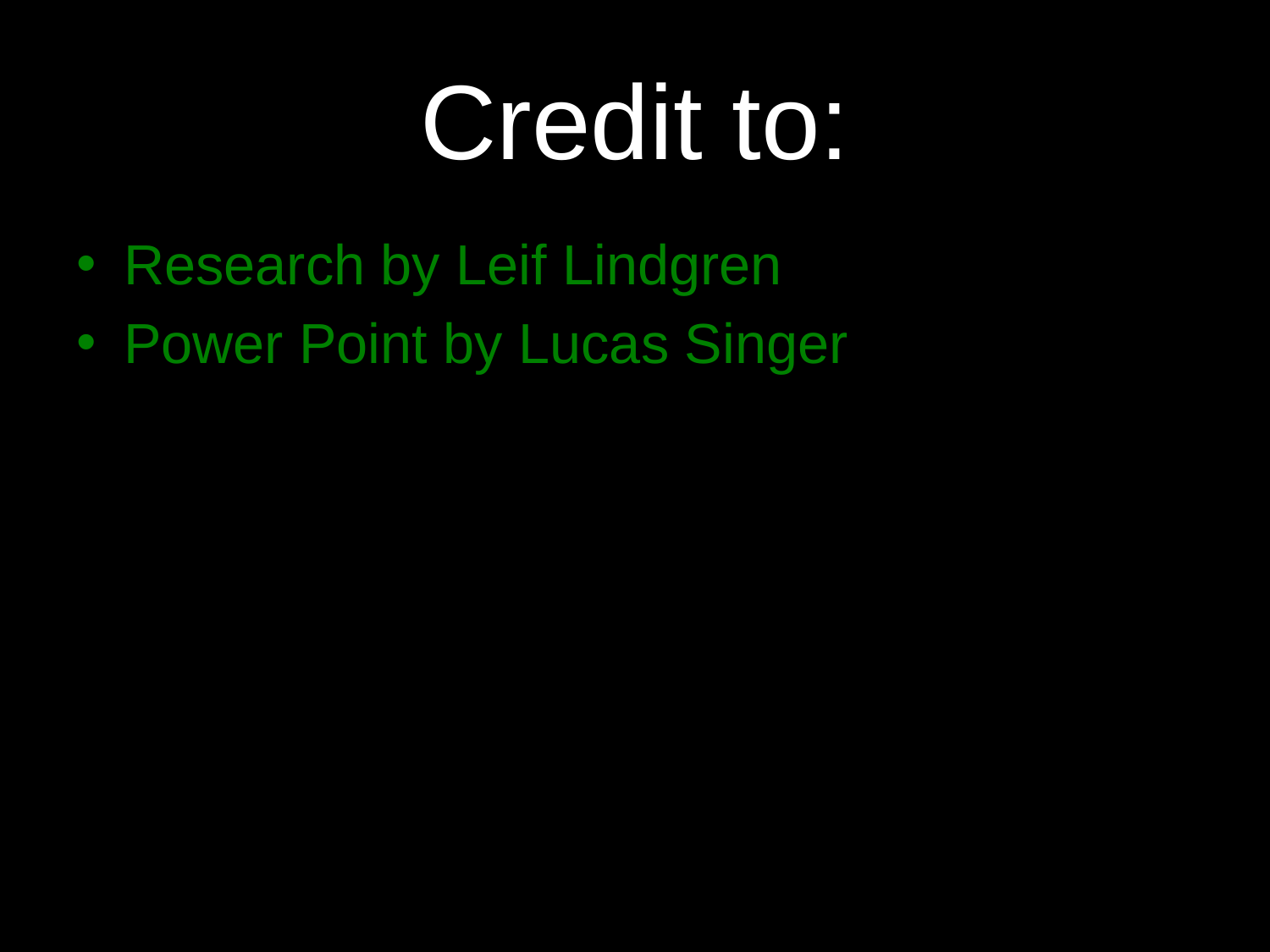

# Credit to:
Research by Leif Lindgren
Power Point by Lucas Singer